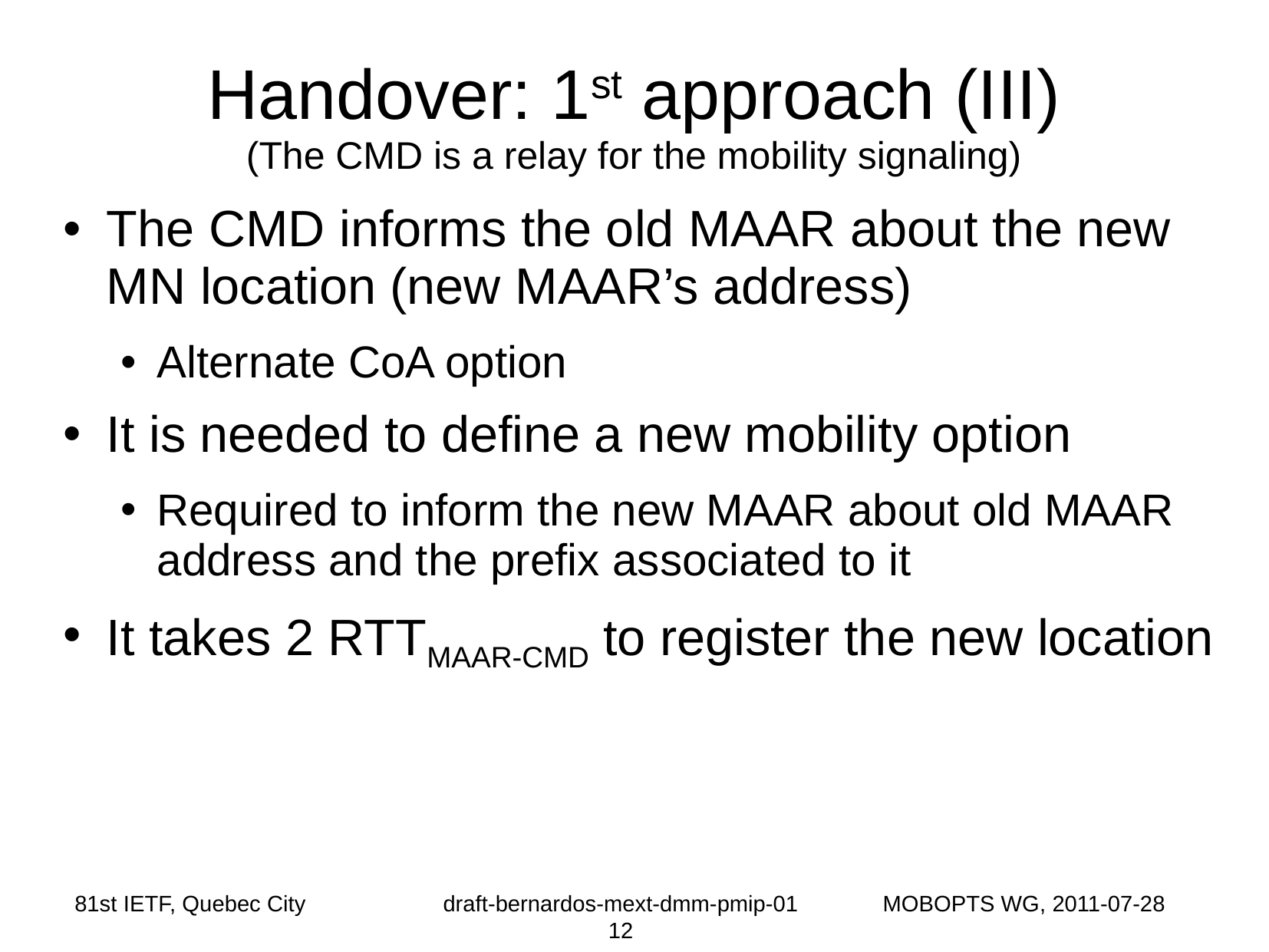

# Handover: 1st approach (III) (The CMD is a relay for the mobility signaling)
The CMD informs the old MAAR about the new MN location (new MAAR’s address)
Alternate CoA option
It is needed to define a new mobility option
Required to inform the new MAAR about old MAAR address and the prefix associated to it
It takes 2 RTTMAAR-CMD to register the new location